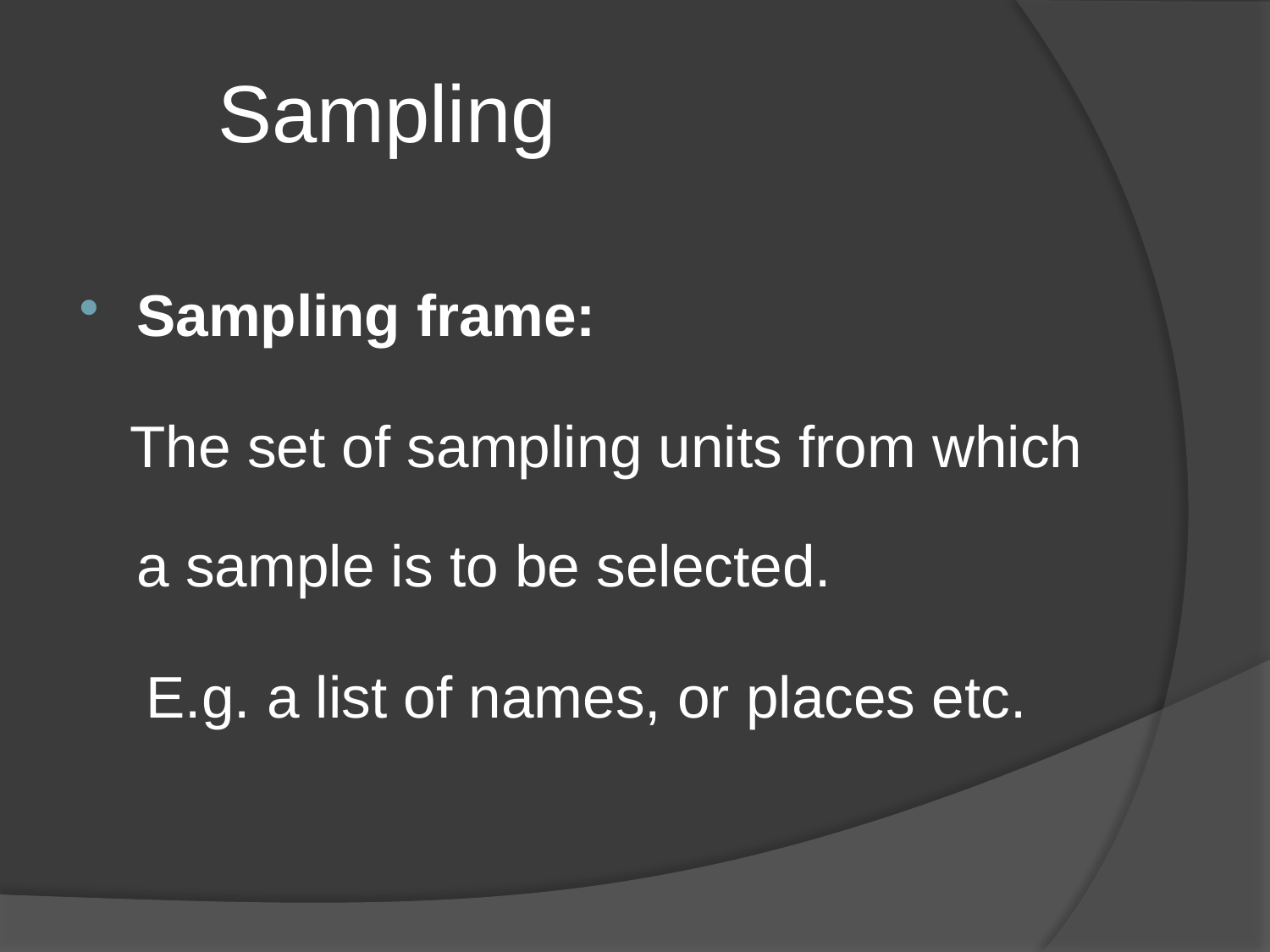

# Sampling
Sampling frame:
   The set of sampling units from which a sample is to be selected.
    E.g. a list of names, or places etc.